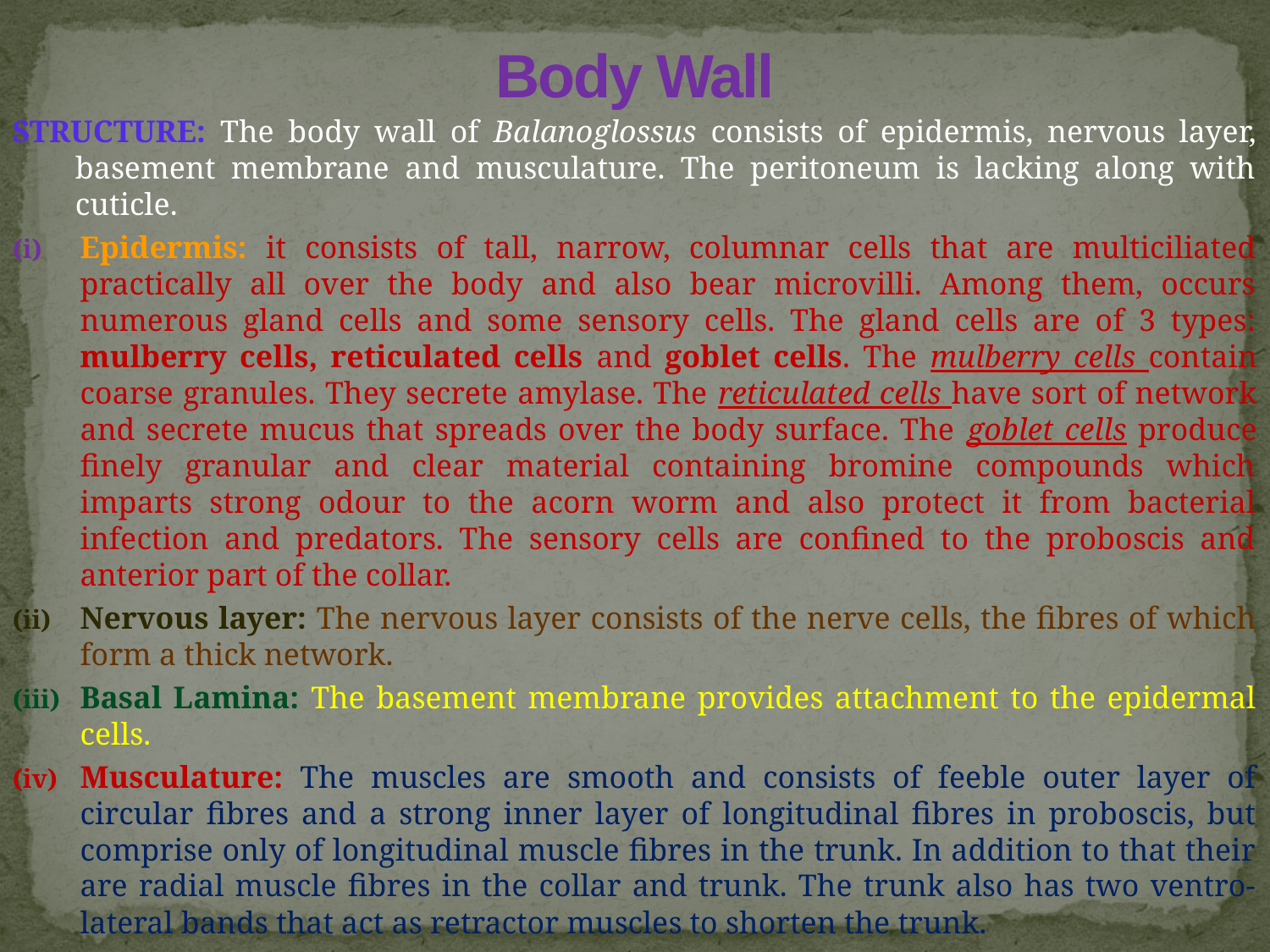

# Body Wall
STRUCTURE: The body wall of Balanoglossus consists of epidermis, nervous layer, basement membrane and musculature. The peritoneum is lacking along with cuticle.
Epidermis: it consists of tall, narrow, columnar cells that are multiciliated practically all over the body and also bear microvilli. Among them, occurs numerous gland cells and some sensory cells. The gland cells are of 3 types: mulberry cells, reticulated cells and goblet cells. The mulberry cells contain coarse granules. They secrete amylase. The reticulated cells have sort of network and secrete mucus that spreads over the body surface. The goblet cells produce finely granular and clear material containing bromine compounds which imparts strong odour to the acorn worm and also protect it from bacterial infection and predators. The sensory cells are confined to the proboscis and anterior part of the collar.
Nervous layer: The nervous layer consists of the nerve cells, the fibres of which form a thick network.
Basal Lamina: The basement membrane provides attachment to the epidermal cells.
Musculature: The muscles are smooth and consists of feeble outer layer of circular fibres and a strong inner layer of longitudinal fibres in proboscis, but comprise only of longitudinal muscle fibres in the trunk. In addition to that their are radial muscle fibres in the collar and trunk. The trunk also has two ventro-lateral bands that act as retractor muscles to shorten the trunk.